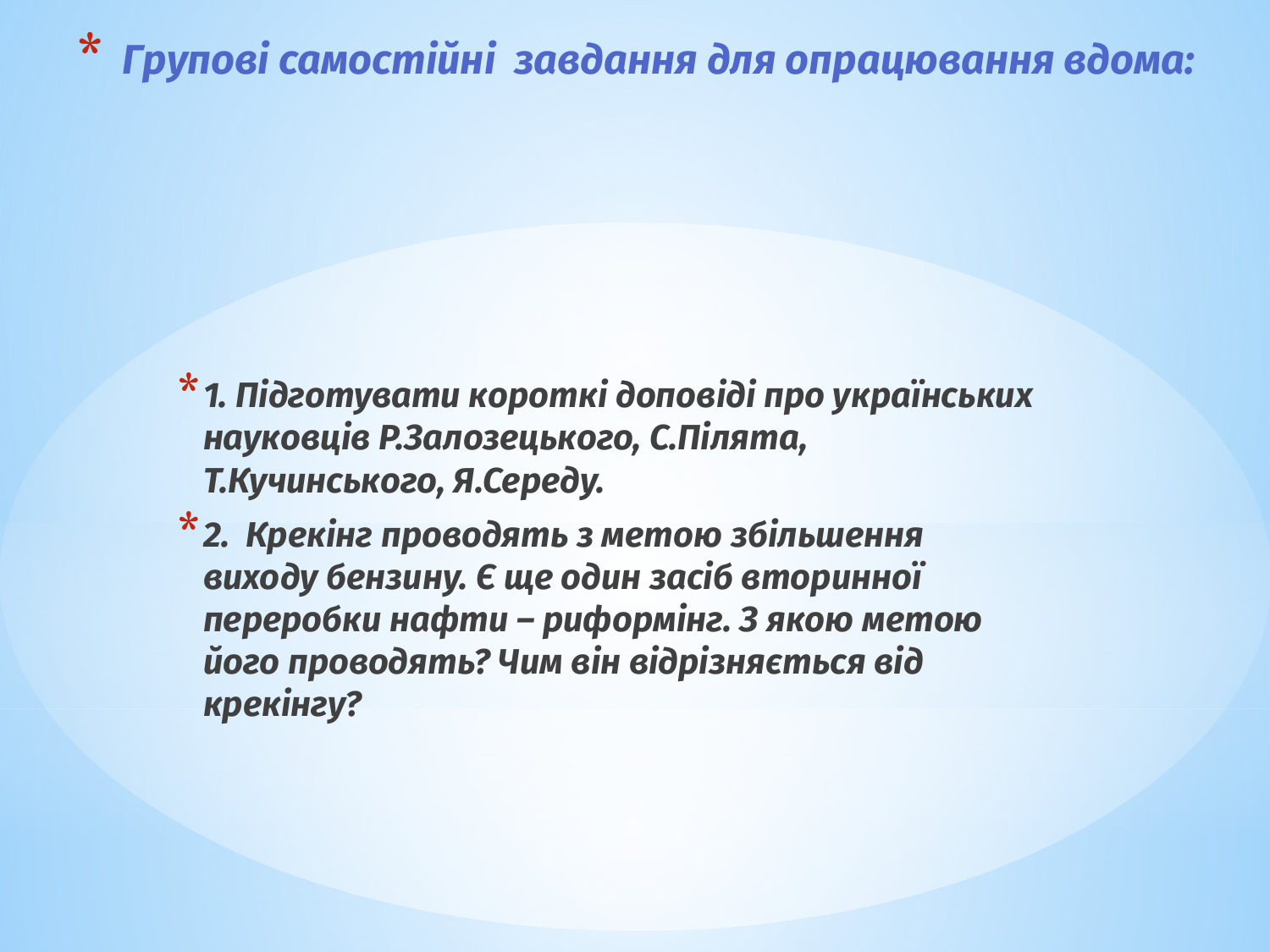

# Групові самостійні  завдання для опрацювання вдома:
1. Підготувати короткі доповіді про українських науковців Р.Залозецького, С.Пілята, Т.Кучинського, Я.Середу.
2.  Крекінг проводять з метою збільшення виходу бензину. Є ще один засіб вторинної переробки нафти – риформінг. З якою метою його проводять? Чим він відрізняється від крекінгу?